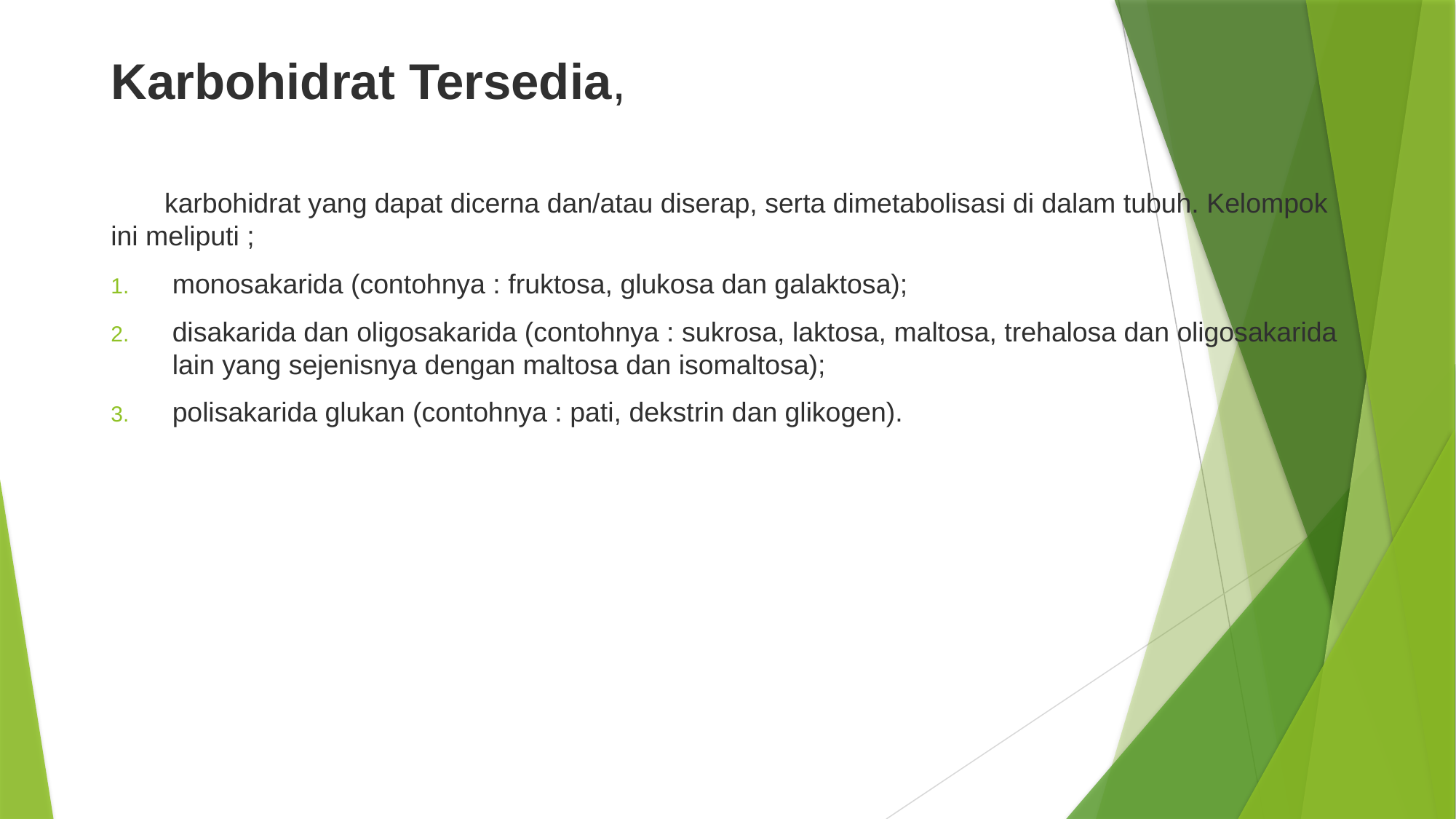

# Karbohidrat Tersedia,

       karbohidrat yang dapat dicerna dan/atau diserap, serta dimetabolisasi di dalam tubuh. Kelompok ini meliputi ;
monosakarida (contohnya : fruktosa, glukosa dan galaktosa);
disakarida dan oligosakarida (contohnya : sukrosa, laktosa, maltosa, trehalosa dan oligosakarida lain yang sejenisnya dengan maltosa dan isomaltosa);
polisakarida glukan (contohnya : pati, dekstrin dan glikogen).